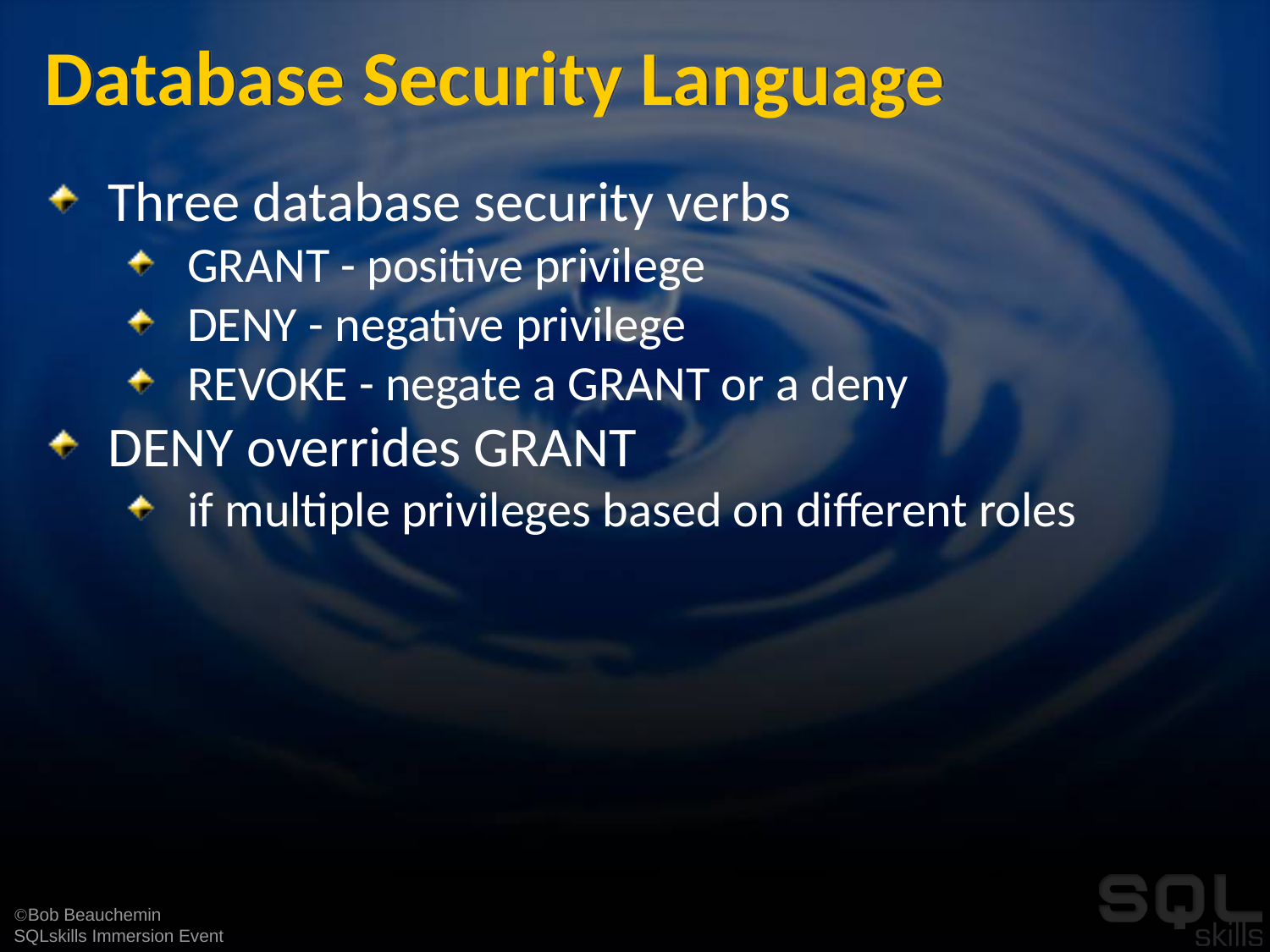

# Database Security Language
Three database security verbs
GRANT - positive privilege
DENY - negative privilege
REVOKE - negate a GRANT or a deny
DENY overrides GRANT
if multiple privileges based on different roles